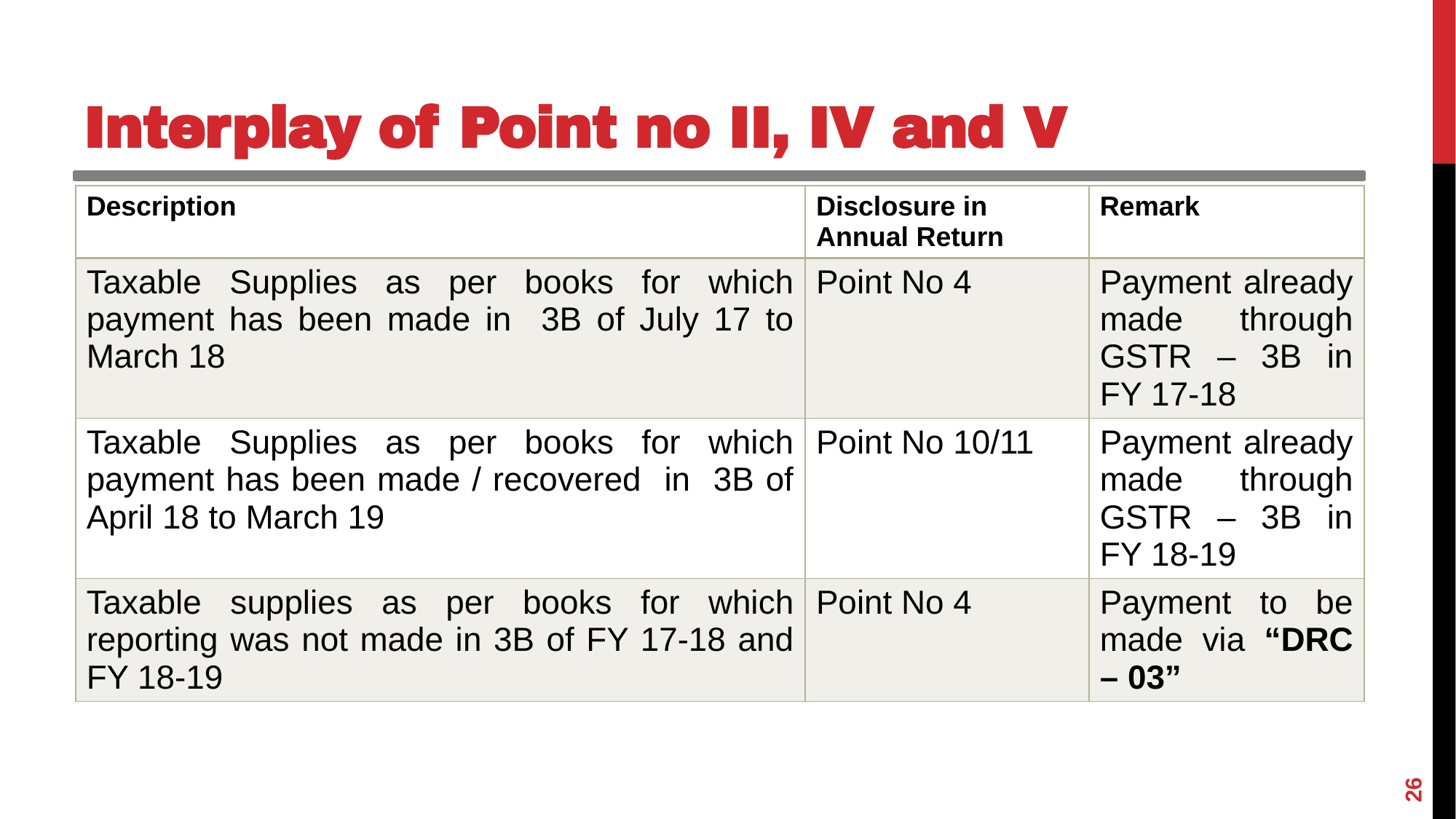

# Interplay of Point no II, IV and V
| Description | Disclosure in Annual Return | Remark |
| --- | --- | --- |
| Taxable Supplies as per books for which payment has been made in 3B of July 17 to March 18 | Point No 4 | Payment already made through GSTR – 3B in FY 17-18 |
| Taxable Supplies as per books for which payment has been made / recovered in 3B of April 18 to March 19 | Point No 10/11 | Payment already made through GSTR – 3B in FY 18-19 |
| Taxable supplies as per books for which reporting was not made in 3B of FY 17-18 and FY 18-19 | Point No 4 | Payment to be made via “DRC – 03” |
26